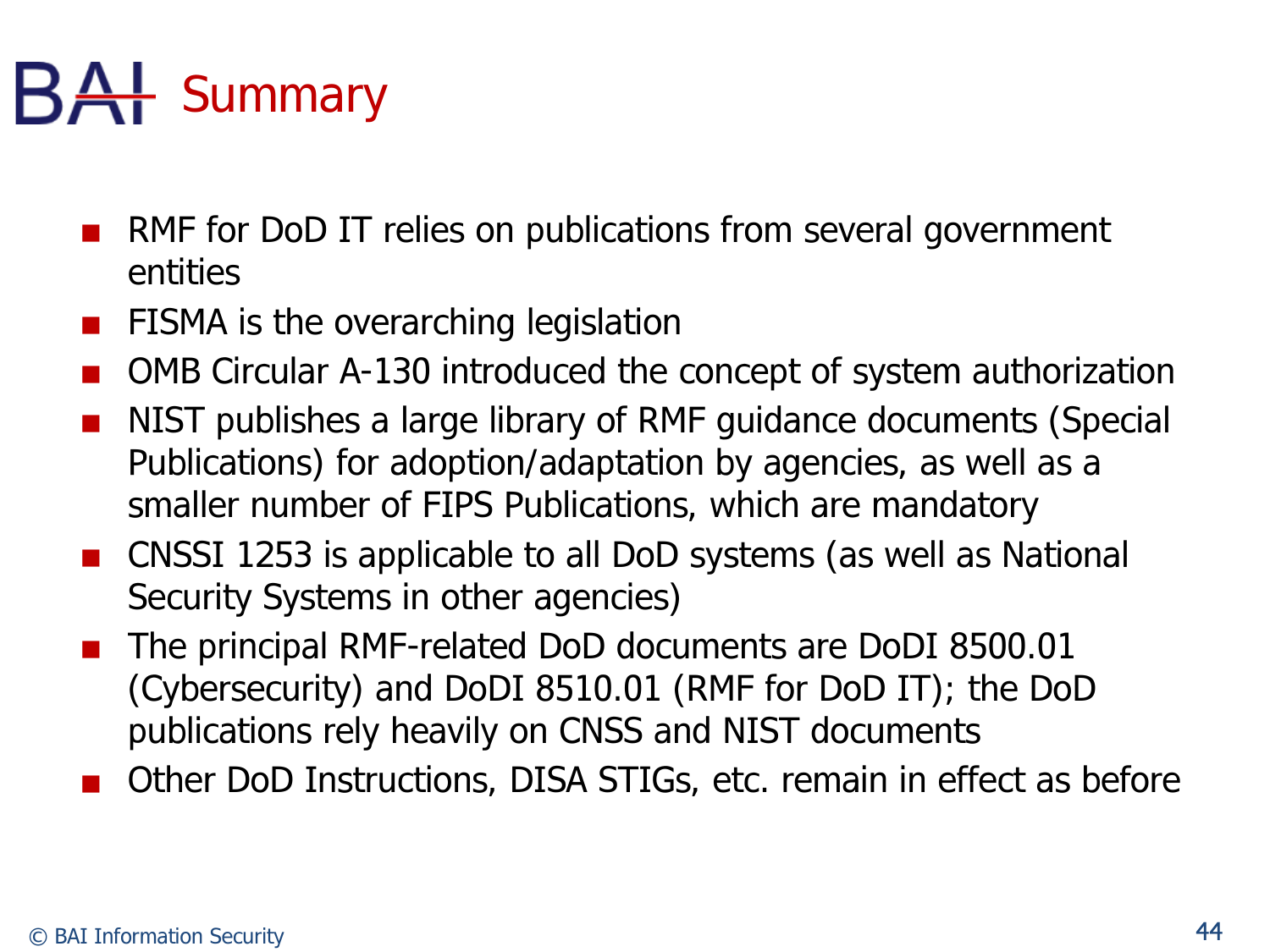

# Summary
RMF for DoD IT relies on publications from several government entities
FISMA is the overarching legislation
OMB Circular A-130 introduced the concept of system authorization
NIST publishes a large library of RMF guidance documents (Special Publications) for adoption/adaptation by agencies, as well as a smaller number of FIPS Publications, which are mandatory
CNSSI 1253 is applicable to all DoD systems (as well as National Security Systems in other agencies)
The principal RMF-related DoD documents are DoDI 8500.01 (Cybersecurity) and DoDI 8510.01 (RMF for DoD IT); the DoD publications rely heavily on CNSS and NIST documents
Other DoD Instructions, DISA STIGs, etc. remain in effect as before